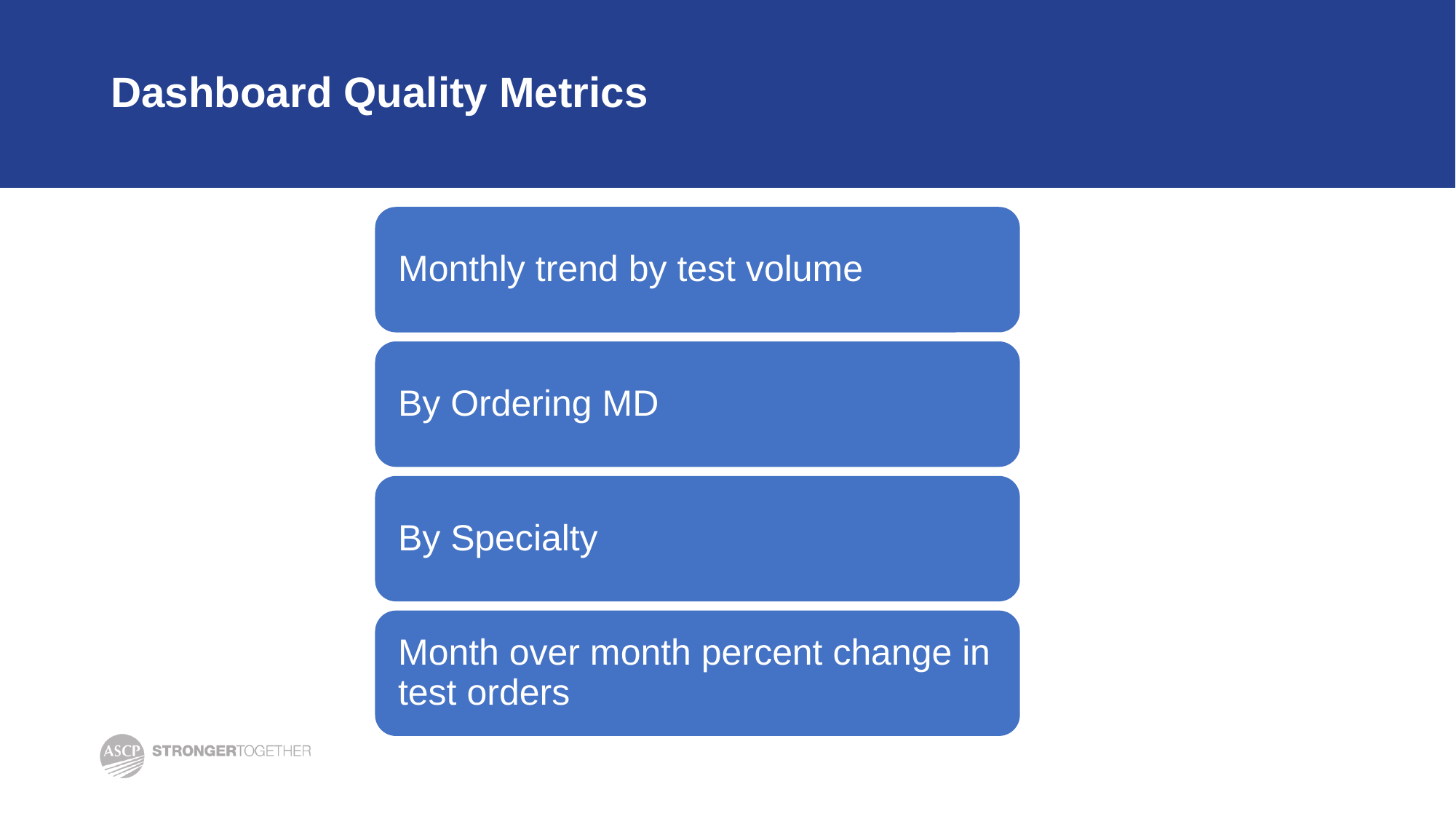

# Dashboard Quality Metrics

Monthly trend by test volume

By Ordering MD

By Specialty

Month over month percent change in test orders